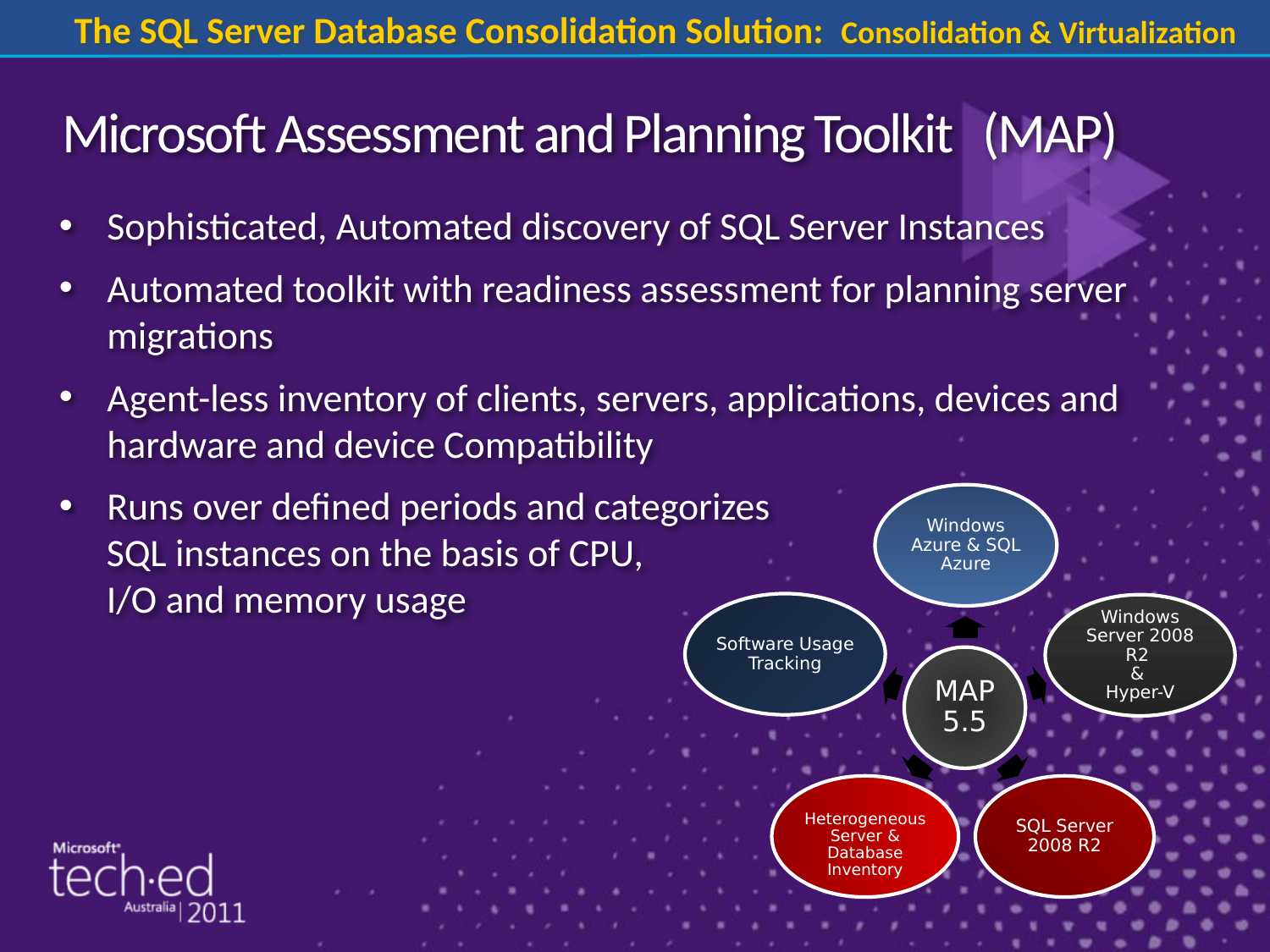

The SQL Server Database Consolidation Solution:  Consolidation & Virtualization
Microsoft Assessment and Planning Toolkit   (MAP)
Sophisticated, Automated discovery of SQL Server Instances
Automated toolkit with readiness assessment for planning server migrations
Agent-less inventory of clients, servers, applications, devices and hardware and device Compatibility
Runs over defined periods and categorizes
SQL instances on the basis of CPU,
I/O and memory usage

MAP
5.5

Windows Azure & SQL Azure

Windows Server 2008 R2
&
Hyper-V

SQL Server 2008 R2

Heterogeneous Server & Database Inventory

Software Usage Tracking